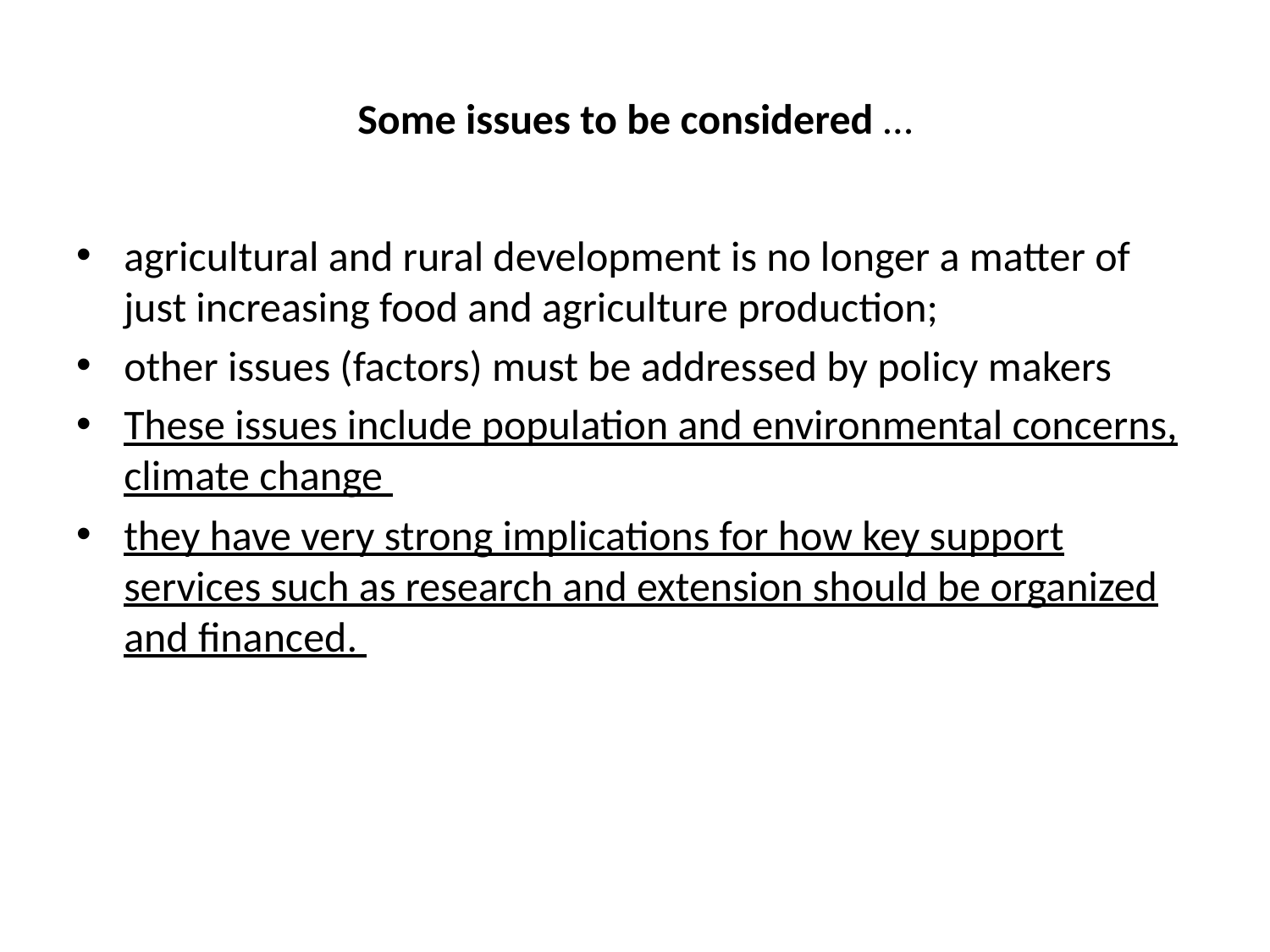

# Some issues to be considered …
agricultural and rural development is no longer a matter of just increasing food and agriculture production;
other issues (factors) must be addressed by policy makers
These issues include population and environmental concerns, climate change
they have very strong implications for how key support services such as research and extension should be organized and financed.